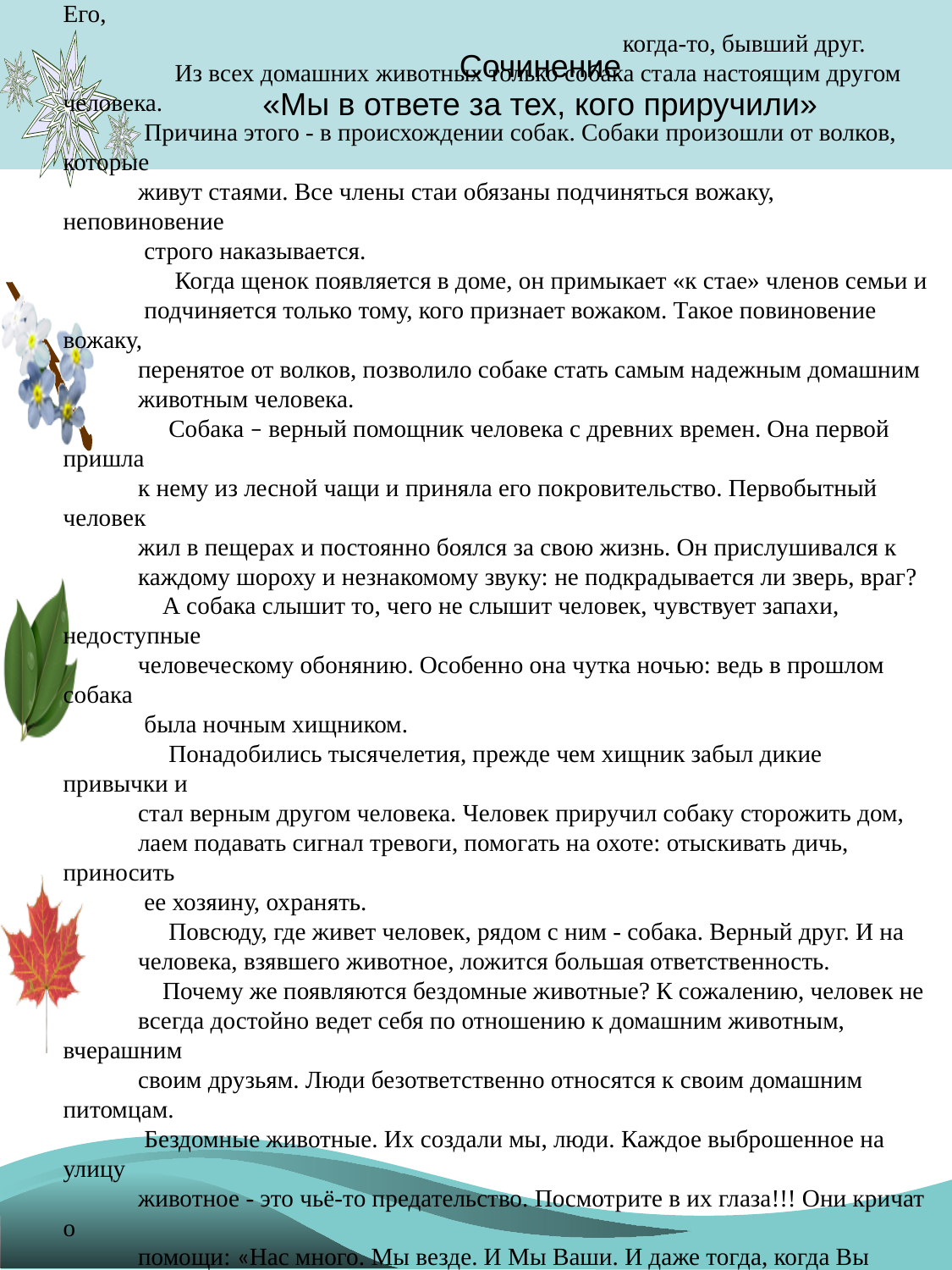

Сидит собака под забором,
                                                                               Страдая от сердечных мук,
                                                                               Но не страдает от позора Его,
                                                                               когда-то, бывший друг.
      Из всех домашних животных только собака стала настоящим другом человека.
 Причина этого - в происхождении собак. Собаки произошли от волков, которые
живут стаями. Все члены стаи обязаны подчиняться вожаку, неповиновение
 строго наказывается.
      Когда щенок появляется в доме, он примыкает «к стае» членов семьи и
 подчиняется только тому, кого признает вожаком. Такое повиновение вожаку,
перенятое от волков, позволило собаке стать самым надежным домашним
животным человека.
     Собака – верный помощник человека с древних времен. Она первой пришла
к нему из лесной чащи и приняла его покровительство. Первобытный человек
жил в пещерах и постоянно боялся за свою жизнь. Он прислушивался к
каждому шороху и незнакомому звуку: не подкрадывается ли зверь, враг?
    А собака слышит то, чего не слышит человек, чувствует запахи, недоступные
человеческому обонянию. Особенно она чутка ночью: ведь в прошлом собака
 была ночным хищником.
     Понадобились тысячелетия, прежде чем хищник забыл дикие привычки и
стал верным другом человека. Человек приручил собаку сторожить дом,
лаем подавать сигнал тревоги, помогать на охоте: отыскивать дичь, приносить
 ее хозяину, охранять.
     Повсюду, где живет человек, рядом с ним - собака. Верный друг. И на
человека, взявшего животное, ложится большая ответственность.
    Почему же появляются бездомные животные? К сожалению, человек не
всегда достойно ведет себя по отношению к домашним животным, вчерашним
своим друзьям. Люди безответственно относятся к своим домашним питомцам.
 Бездомные животные. Их создали мы, люди. Каждое выброшенное на улицу
животное - это чьё-то предательство. Посмотрите в их глаза!!! Они кричат о
помощи: «Нас много. Мы везде. И Мы Ваши. И даже тогда, когда Вы стыдливо
 или равнодушно отводите глаза, Вы замечаете Нас. Мы живём для Вас и
 выживаем среди Вас».

Сочинение
«Мы в ответе за тех, кого приручили»